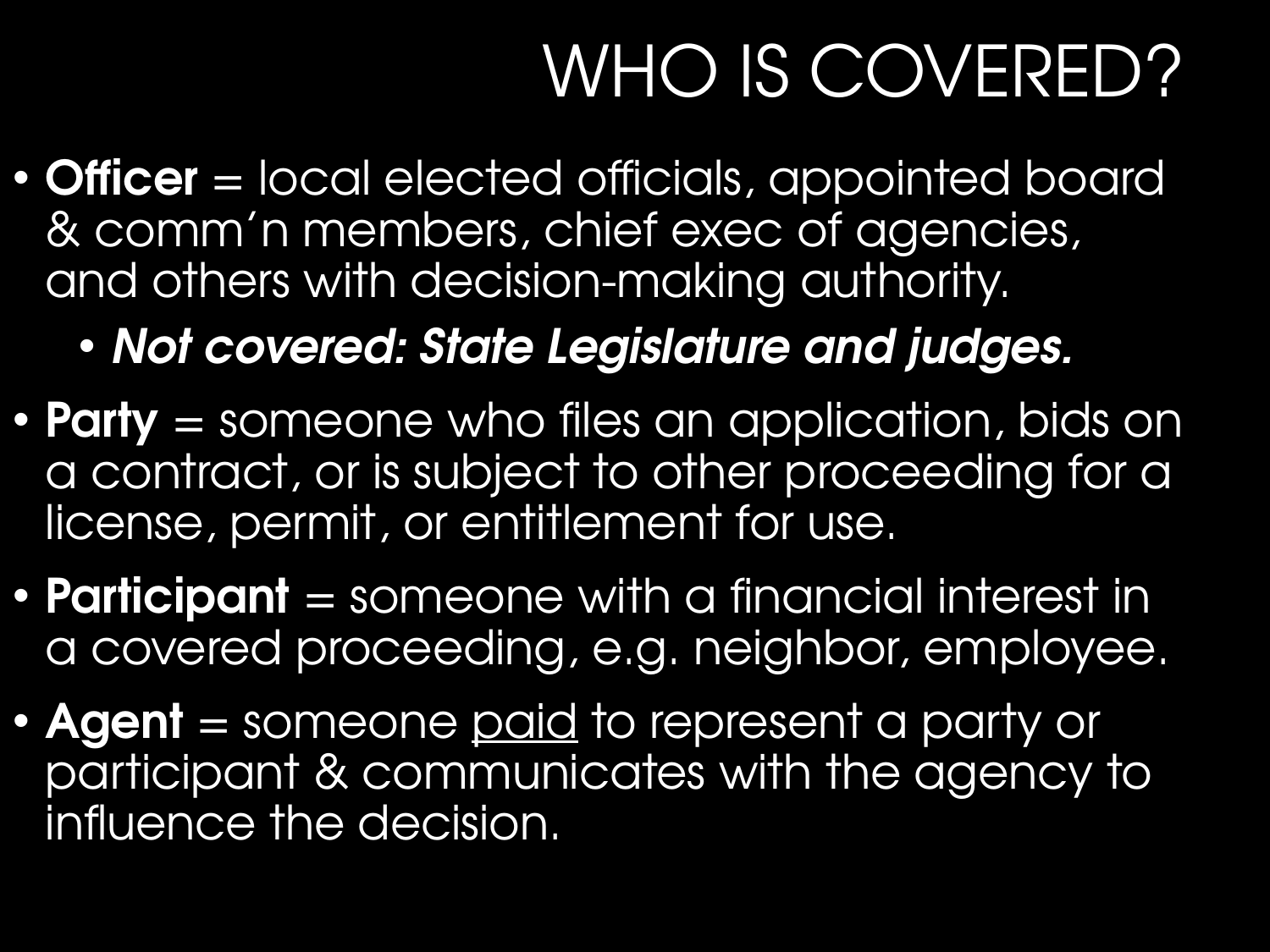

Who Is Covered?
Officer = local elected officials, appointed board & comm’n members, chief exec of agencies, and others with decision-making authority.
Not covered: State Legislature and judges.
Party = someone who files an application, bids on a contract, or is subject to other proceeding for a license, permit, or entitlement for use.
Participant = someone with a financial interest in a covered proceeding, e.g. neighbor, employee.
Agent = someone paid to represent a party or participant & communicates with the agency to influence the decision.